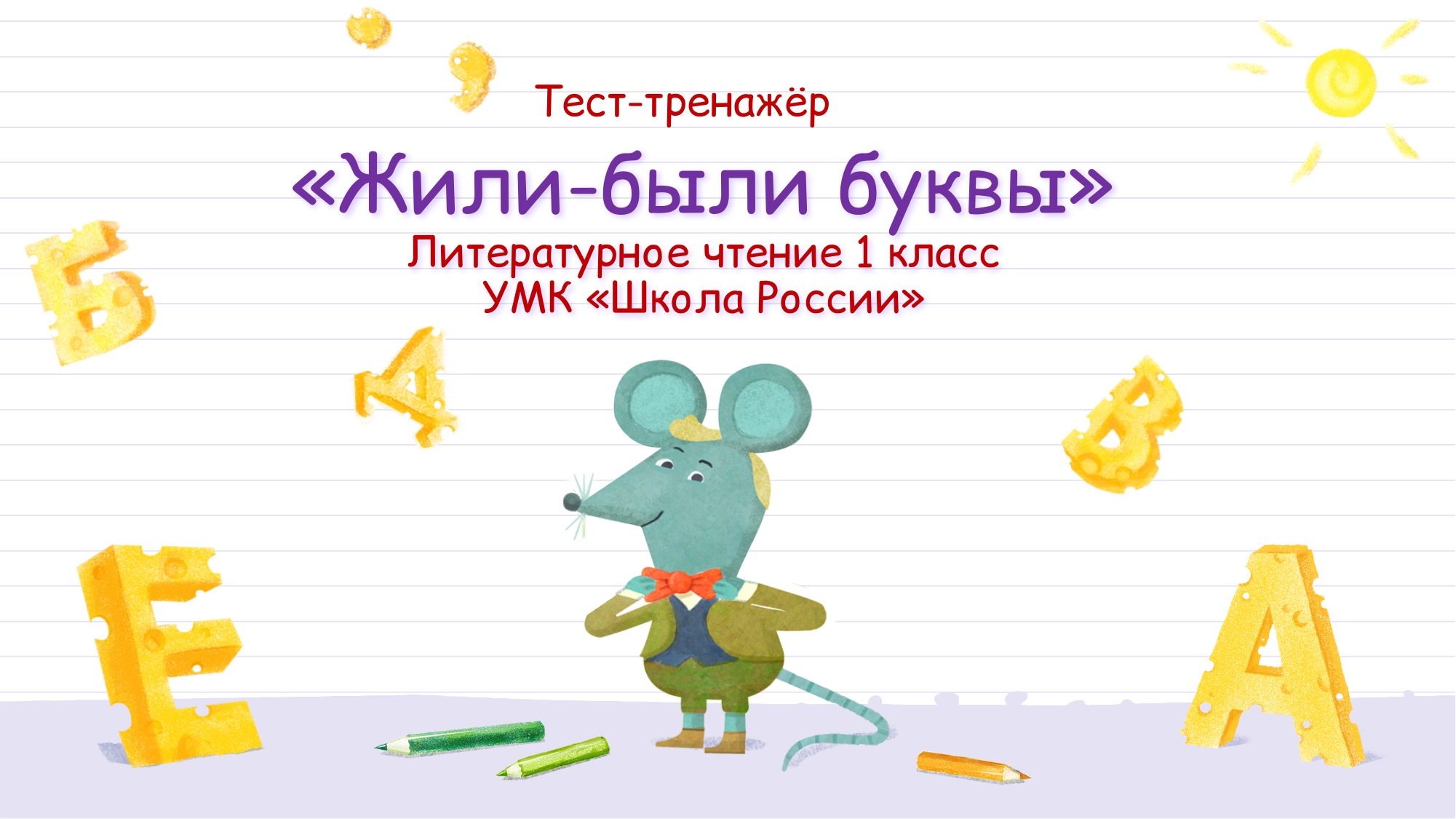

Тест-тренажёр
# «Жили-были буквы» Литературное чтение 1 класс УМК «Школа России»